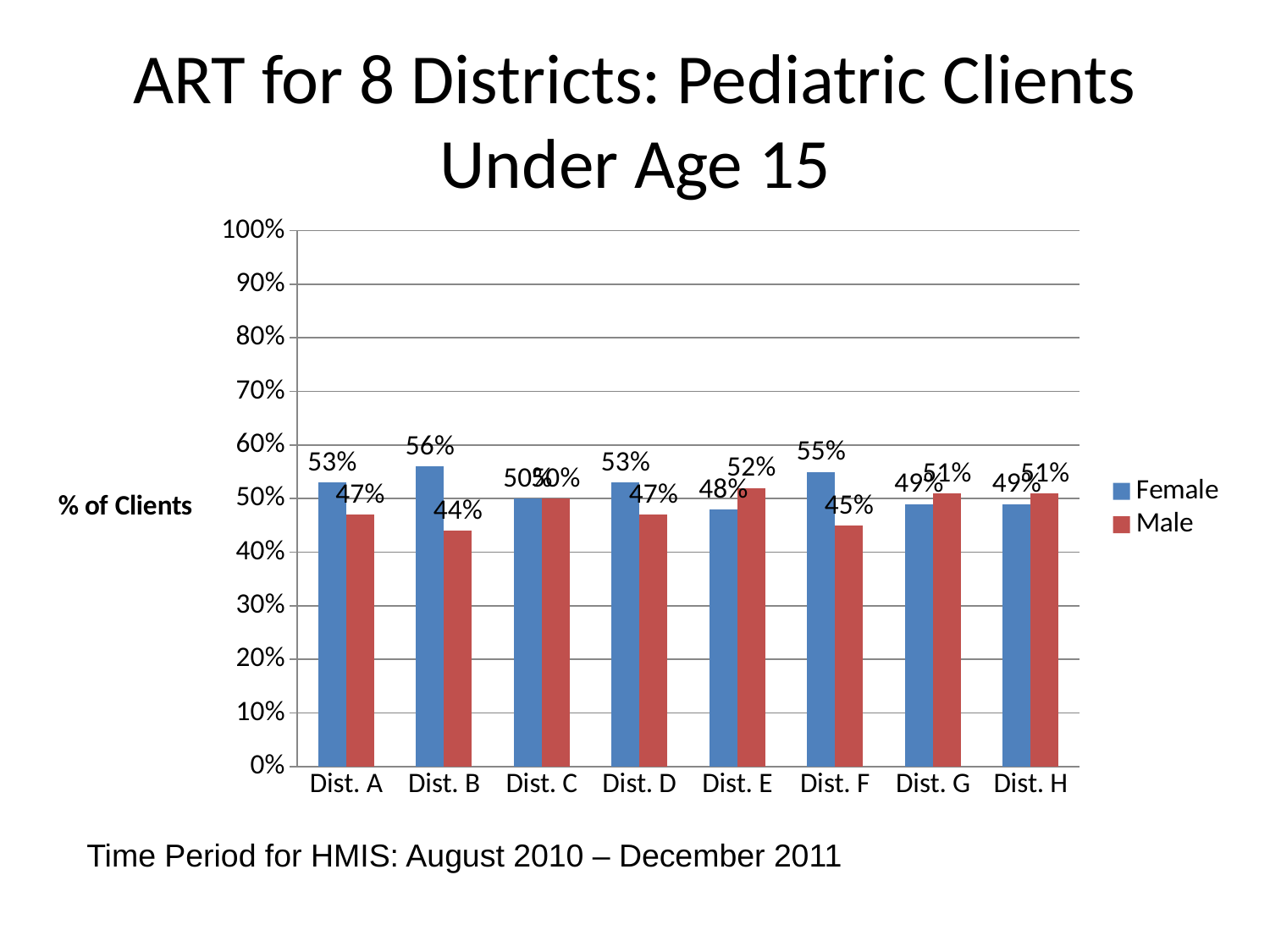

# ART for 8 Districts: Pediatric Clients Under Age 15

### Chart

| Category | Female | Male |
|---|---|---|
| Dist. A | 0.53 | 0.47 |
| Dist. B | 0.56 | 0.44 |
| Dist. C | 0.5 | 0.5 |
| Dist. D | 0.53 | 0.47 |
| Dist. E | 0.48 | 0.52 |
| Dist. F | 0.55 | 0.45 |
| Dist. G | 0.49 | 0.51 |
| Dist. H | 0.49 | 0.51 |
Time Period for HMIS: August 2010 – December 2011